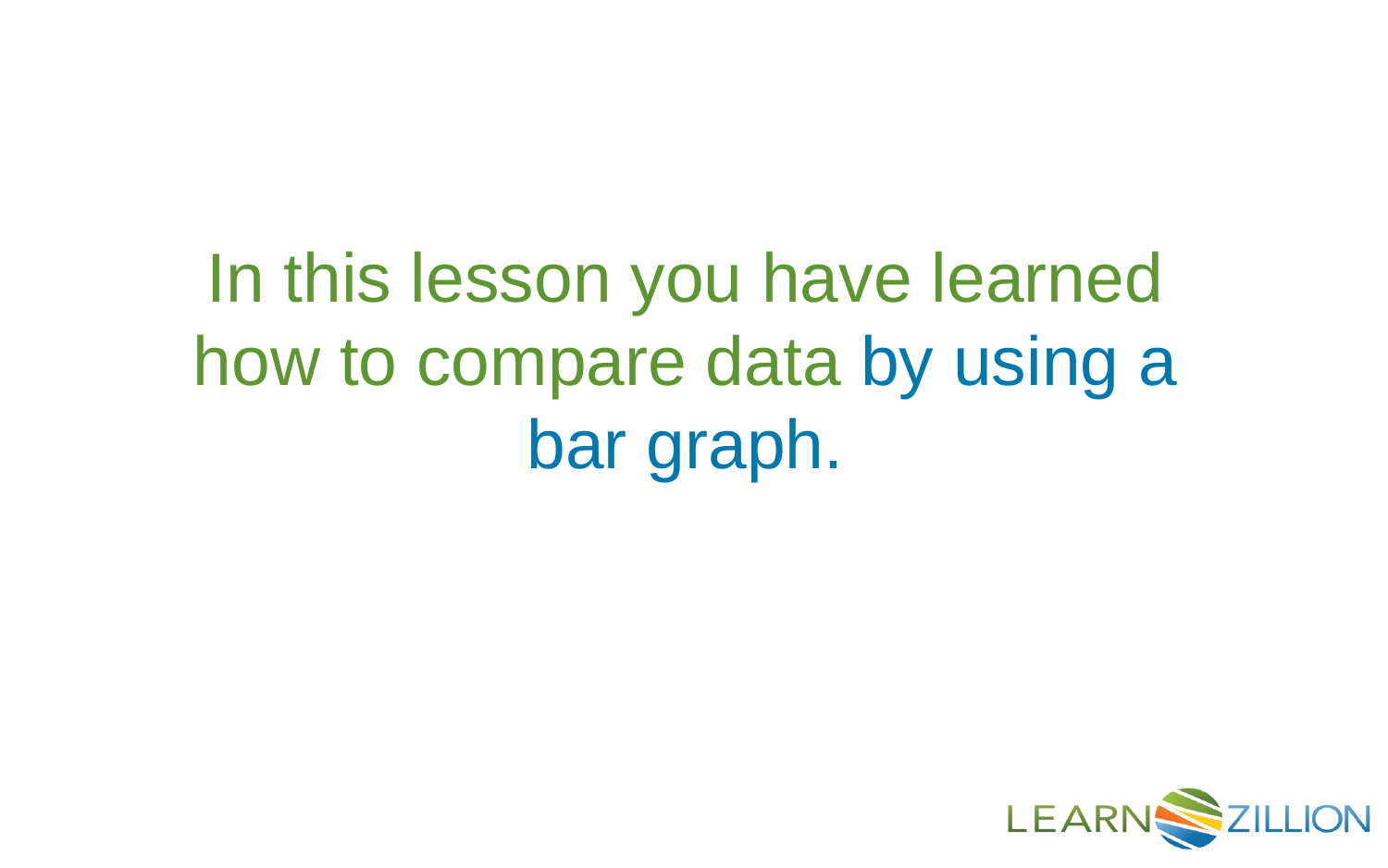

In this lesson you have learned how to compare data by using a bar graph.